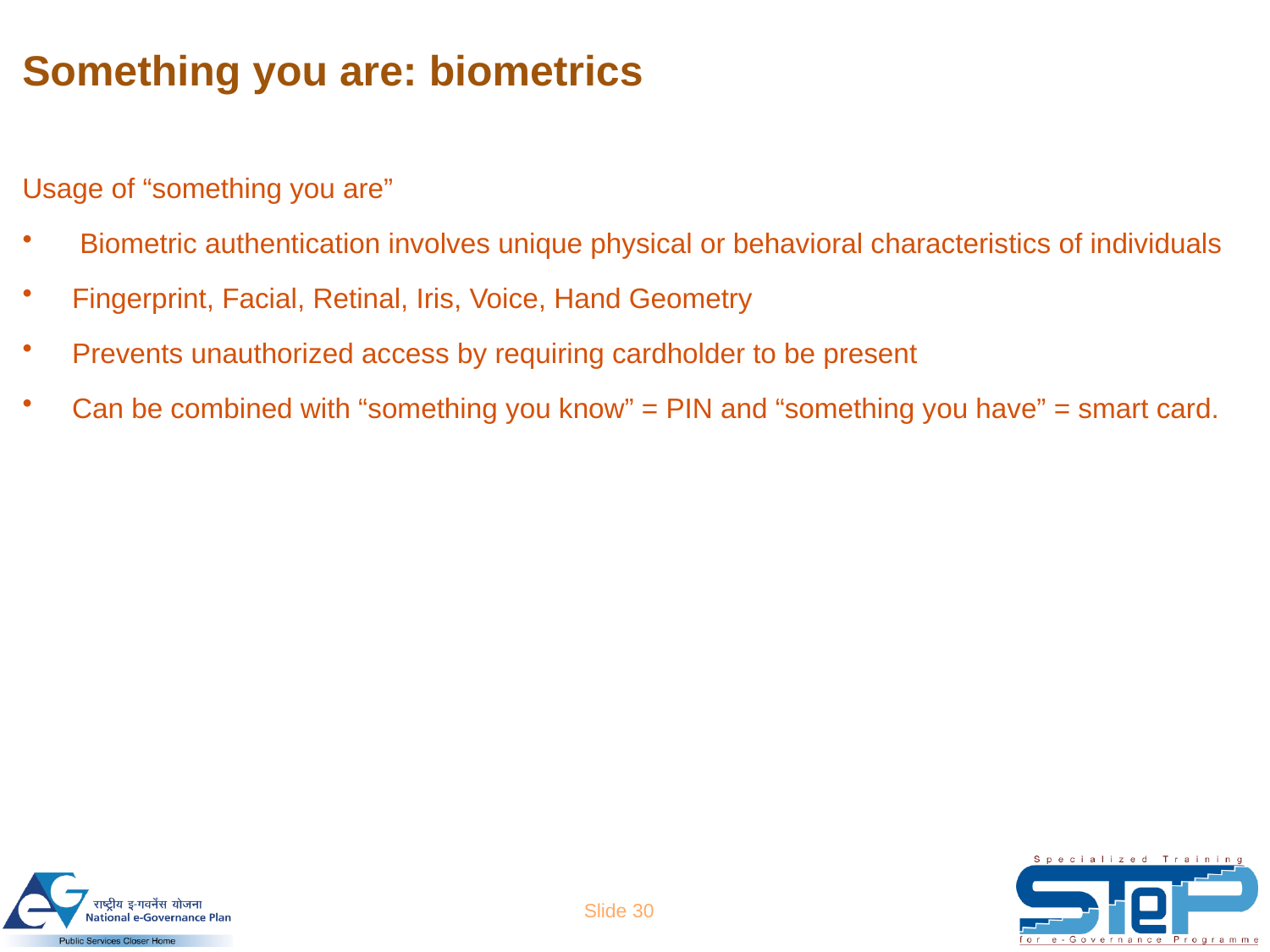

# Something you are: biometrics
Usage of “something you are”
 Biometric authentication involves unique physical or behavioral characteristics of individuals
Fingerprint, Facial, Retinal, Iris, Voice, Hand Geometry
Prevents unauthorized access by requiring cardholder to be present
Can be combined with “something you know” = PIN and “something you have” = smart card.